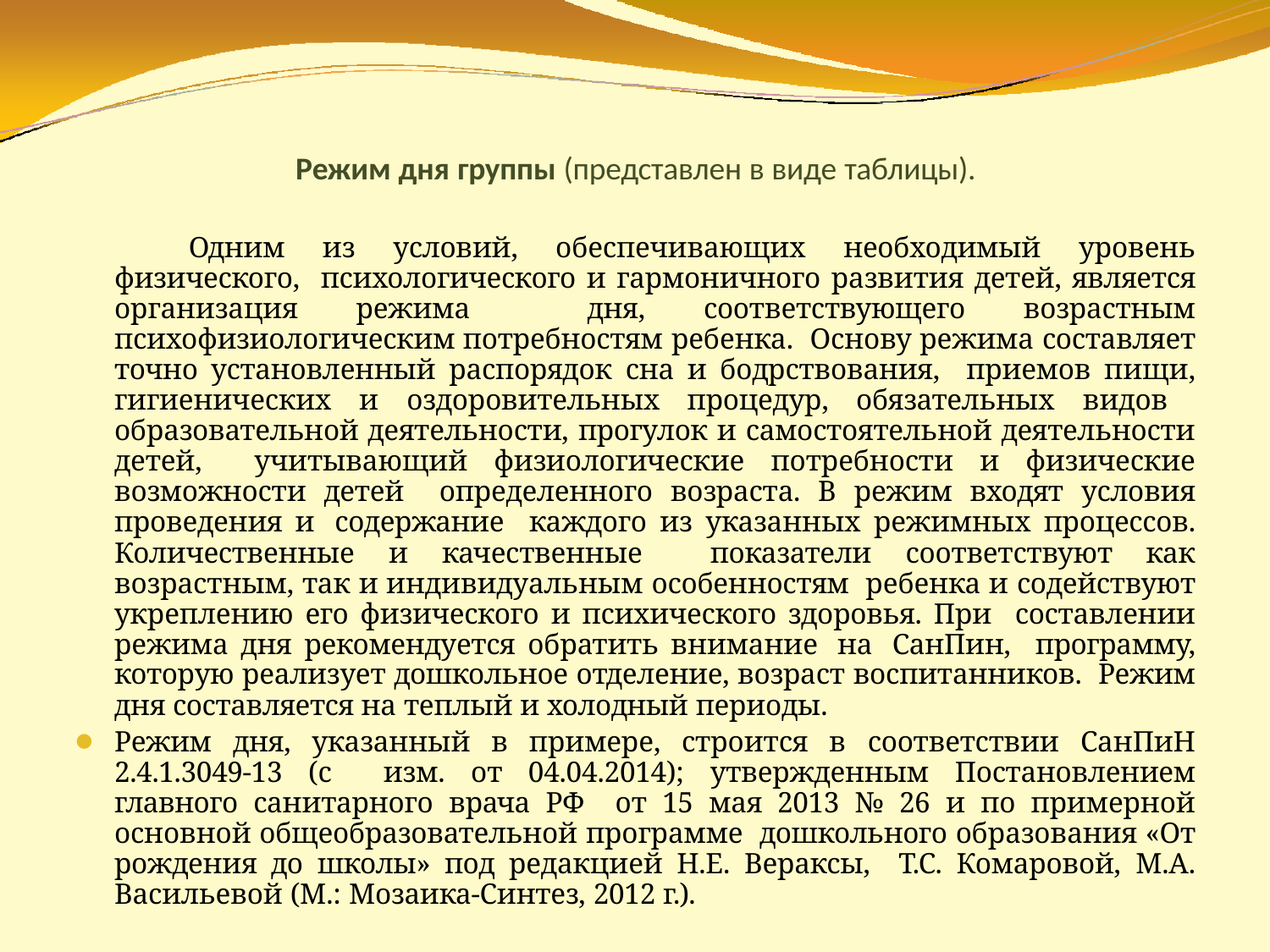

# Режим дня группы (представлен в виде таблицы).
Одним из условий, обеспечивающих необходимый уровень физического,  психологического и гармоничного развития детей, является организация режима  дня, соответствующего возрастным психофизиологическим потребностям ребенка.  Основу режима составляет точно установленный распорядок сна и бодрствования,  приемов пищи, гигиенических и оздоровительных процедур, обязательных видов  образовательной деятельности, прогулок и самостоятельной деятельности детей,  учитывающий физиологические потребности и физические возможности детей  определенного возраста. В режим входят условия проведения и содержание  каждого из указанных режимных процессов. Количественные и качественные  показатели соответствуют как возрастным, так и индивидуальным особенностям  ребенка и содействуют укреплению его физического и психического здоровья. При  составлении режима дня рекомендуется обратить внимание на СанПин,  программу, которую реализует дошкольное отделение, возраст воспитанников.  Режим дня составляется на теплый и холодный периоды.
Режим дня, указанный в примере, строится в соответствии СанПиН 2.4.1.3049-13 (с  изм. от 04.04.2014); утвержденным Постановлением главного санитарного врача РФ  от 15 мая 2013 № 26 и по примерной основной общеобразовательной программе  дошкольного образования «От рождения до школы» под редакцией Н.Е. Вераксы,  Т.С. Комаровой, М.А. Васильевой (М.: Мозаика-Синтез, 2012 г.).